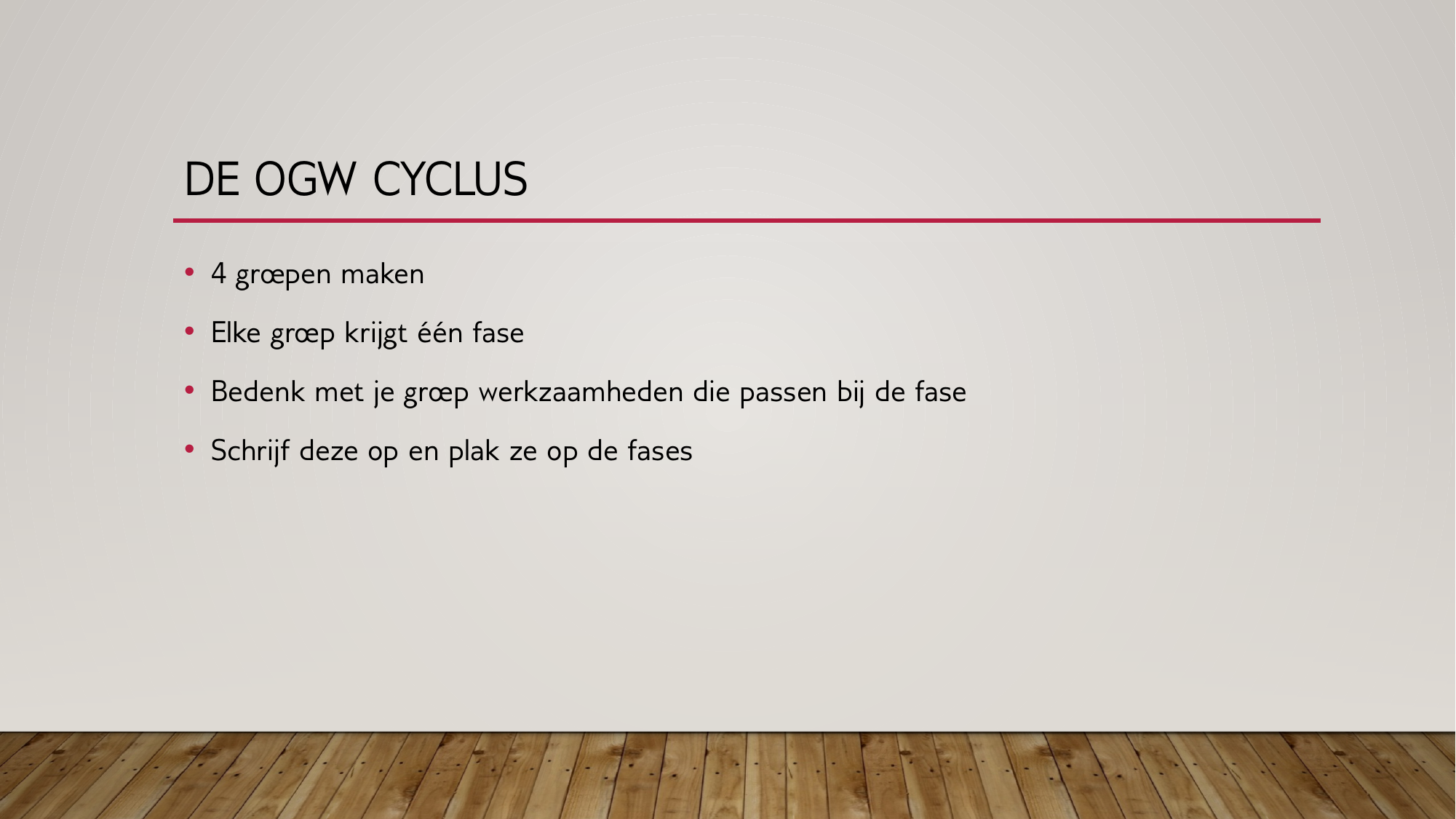

# De OGW CycLus
4 groepen maken
Elke groep krijgt één fase
Bedenk met je groep werkzaamheden die passen bij de fase
Schrijf deze op en plak ze op de fases